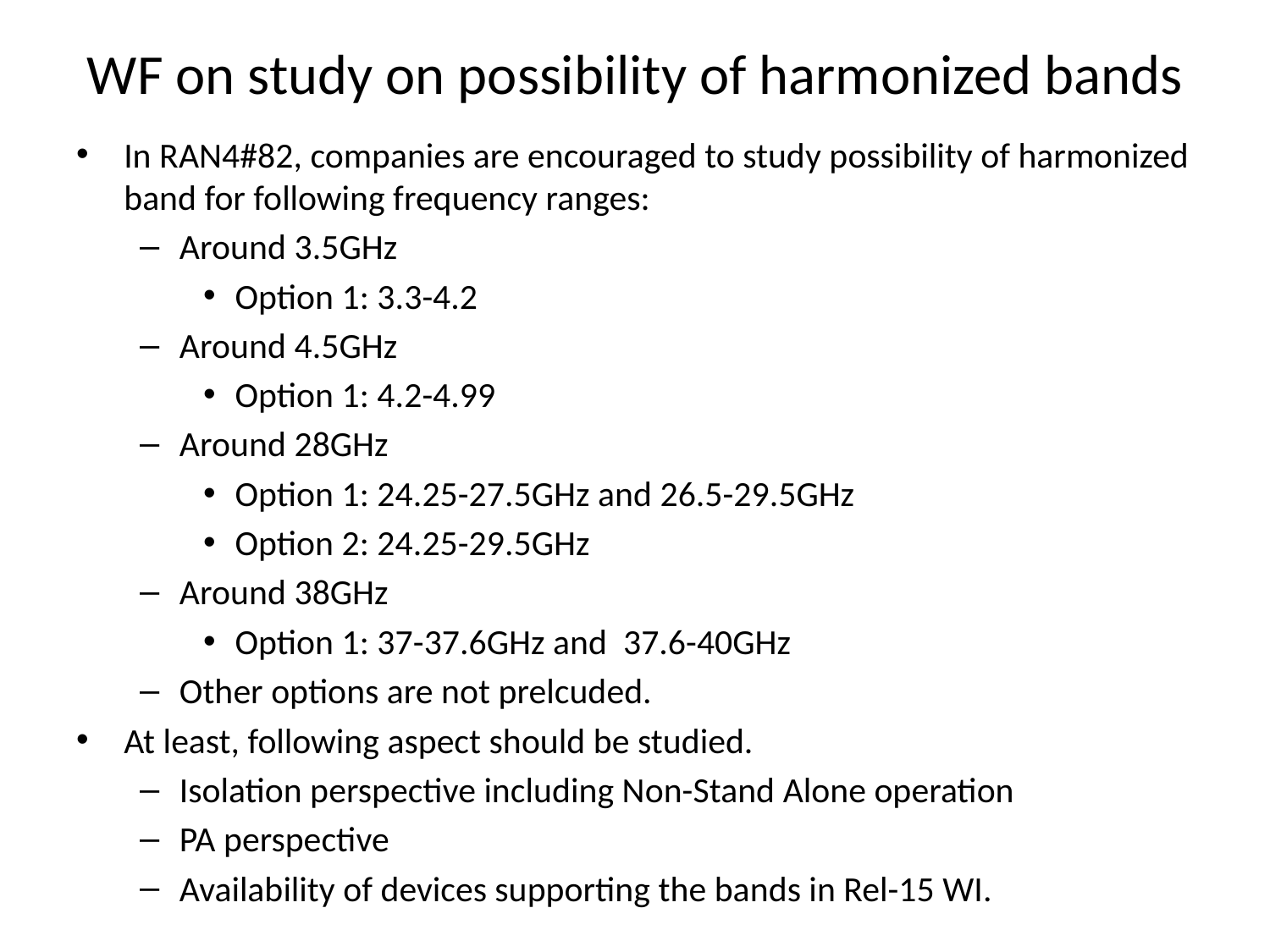

# WF on study on possibility of harmonized bands
In RAN4#82, companies are encouraged to study possibility of harmonized band for following frequency ranges:
Around 3.5GHz
Option 1: 3.3-4.2
Around 4.5GHz
Option 1: 4.2-4.99
Around 28GHz
Option 1: 24.25-27.5GHz and 26.5-29.5GHz
Option 2: 24.25-29.5GHz
Around 38GHz
Option 1: 37-37.6GHz and  37.6-40GHz
Other options are not prelcuded.
At least, following aspect should be studied.
Isolation perspective including Non-Stand Alone operation
PA perspective
Availability of devices supporting the bands in Rel-15 WI.